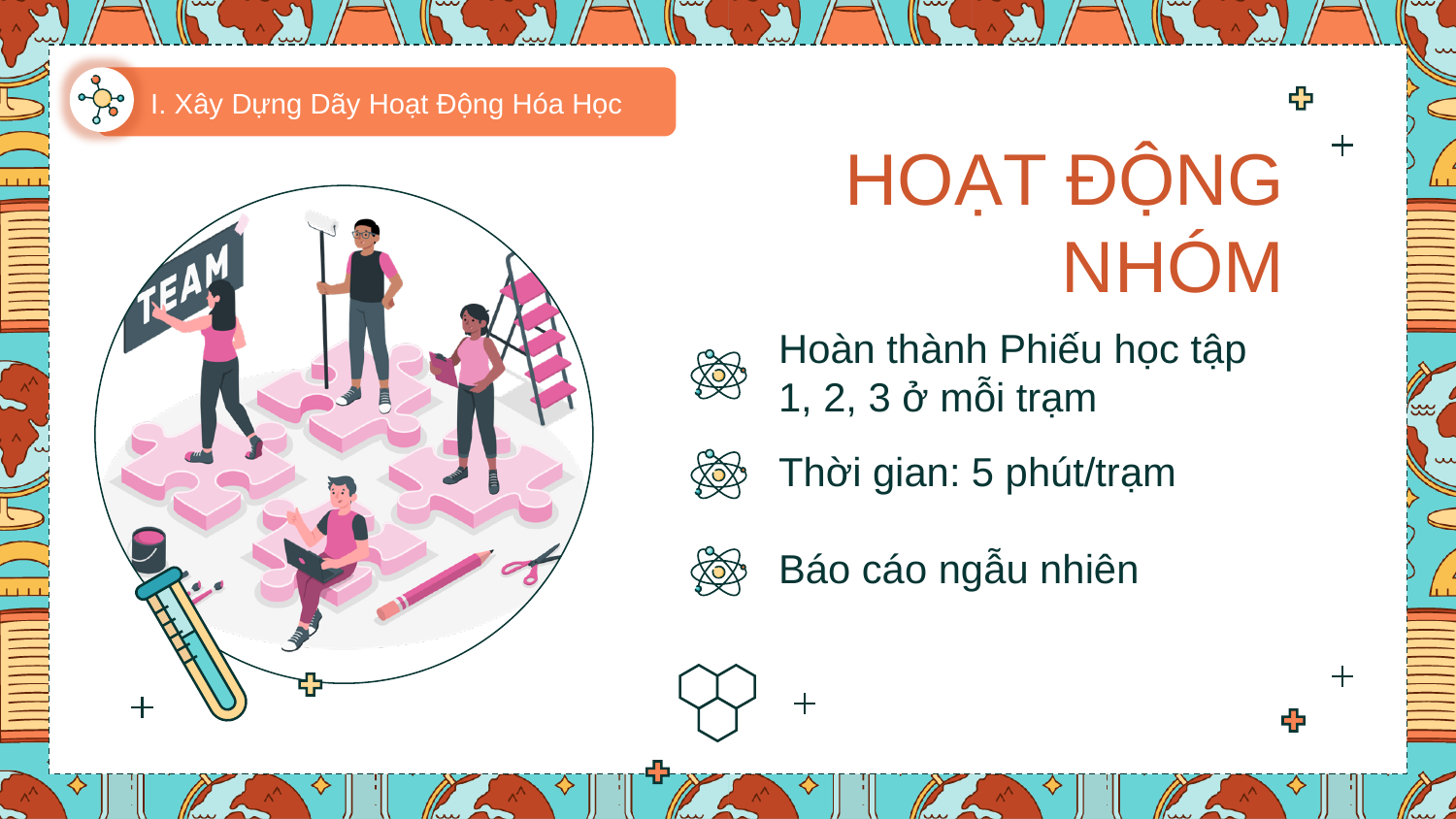

I. Xây Dựng Dãy Hoạt Động Hóa Học

# HOẠT ĐỘNG NHÓM

Hoàn thành Phiếu học tập 1, 2, 3 ở mỗi trạm

Thời gian: 5 phút/trạm

Báo cáo ngẫu nhiên